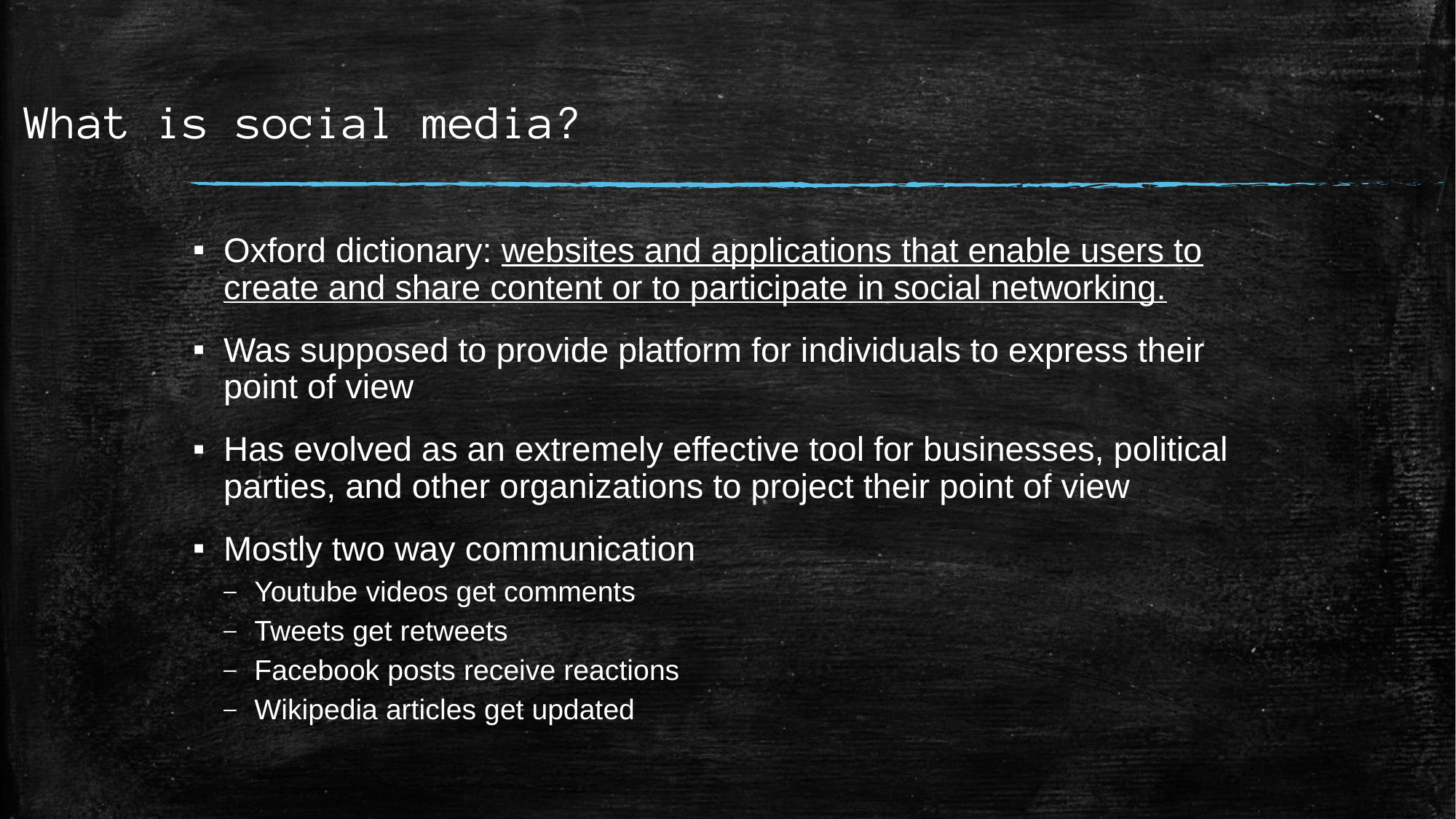

# What is social media?
Oxford dictionary: websites and applications that enable users to create and share content or to participate in social networking.
Was supposed to provide platform for individuals to express their point of view
Has evolved as an extremely effective tool for businesses, political parties, and other organizations to project their point of view
Mostly two way communication
Youtube videos get comments
Tweets get retweets
Facebook posts receive reactions
Wikipedia articles get updated